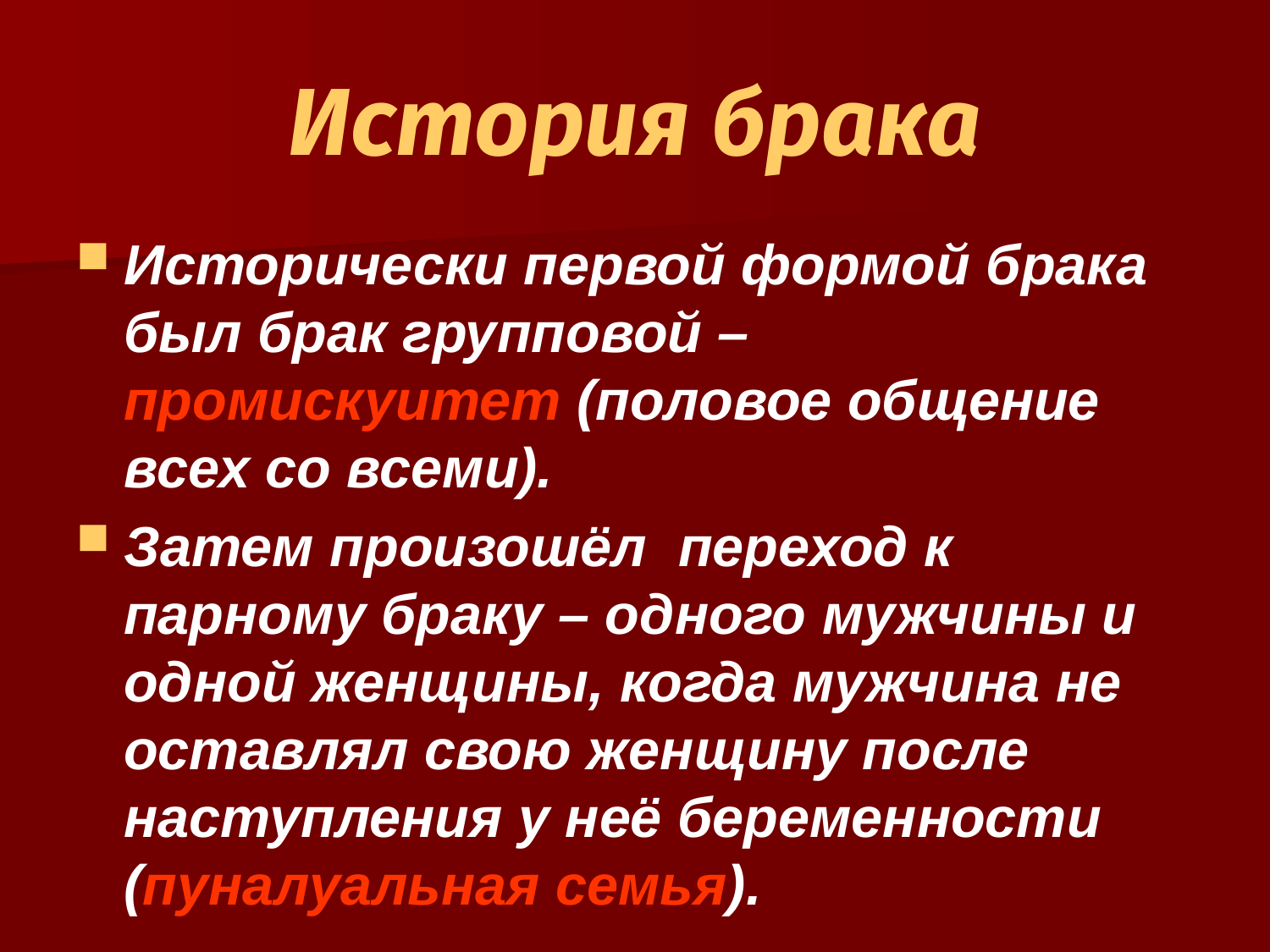

# История брака
Исторически первой формой брака был брак групповой – промискуитет (половое общение всех со всеми).
Затем произошёл  переход к парному браку – одного мужчины и одной женщины, когда мужчина не оставлял свою женщину после наступления у неё беременности (пуналуальная семья).